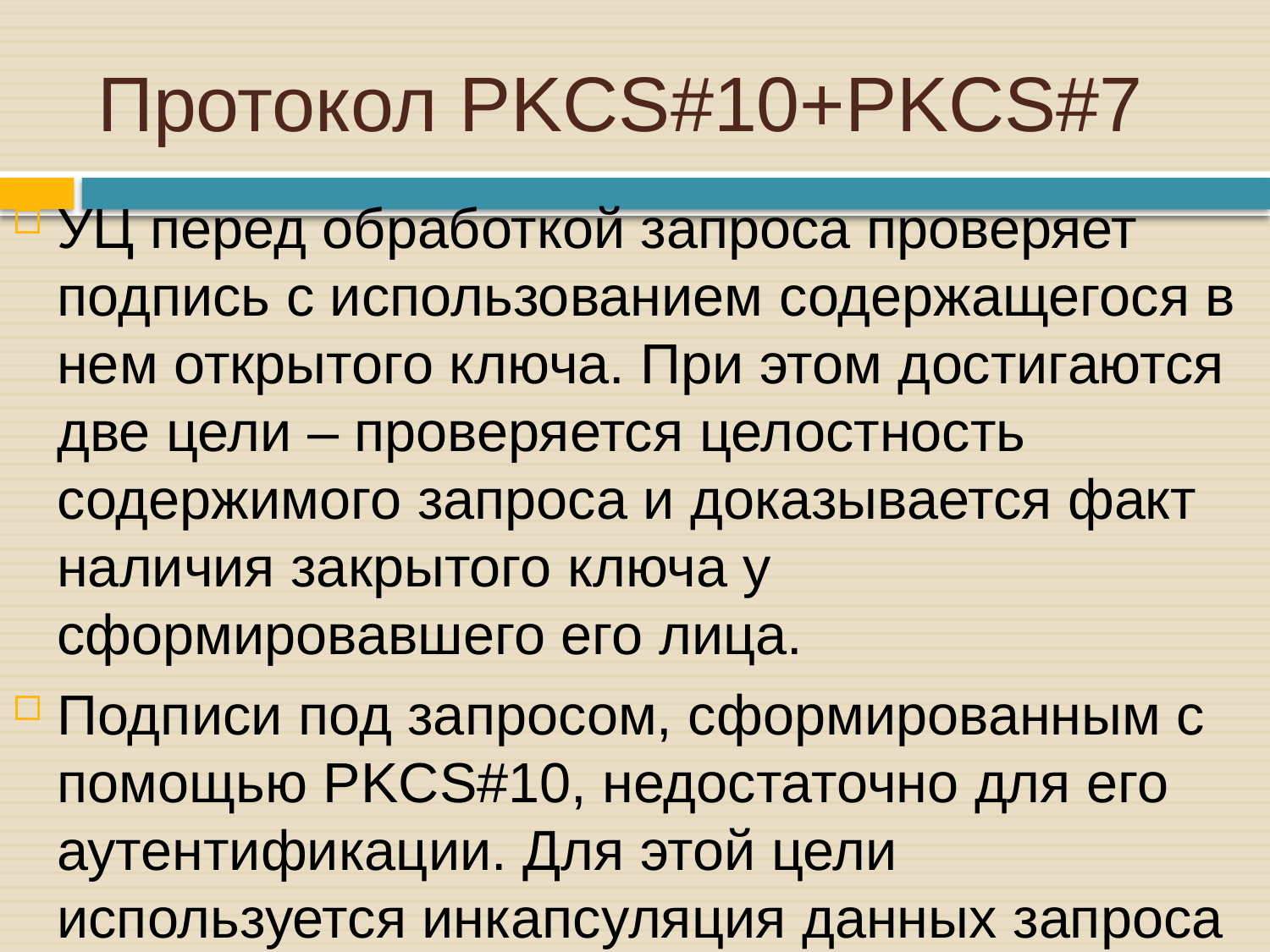

# Протокол PKCS#10+PKCS#7
УЦ перед обработкой запроса проверяет подпись с использованием содержащегося в нем открытого ключа. При этом достигаются две цели – проверяется целостность содержимого запроса и доказывается факт наличия закрытого ключа у сформировавшего его лица.
Подписи под запросом, сформированным с помощью PKCS#10, недостаточно для его аутентификации. Для этой цели используется инкапсуляция данных запроса в сообщение в формате PKCS#7.